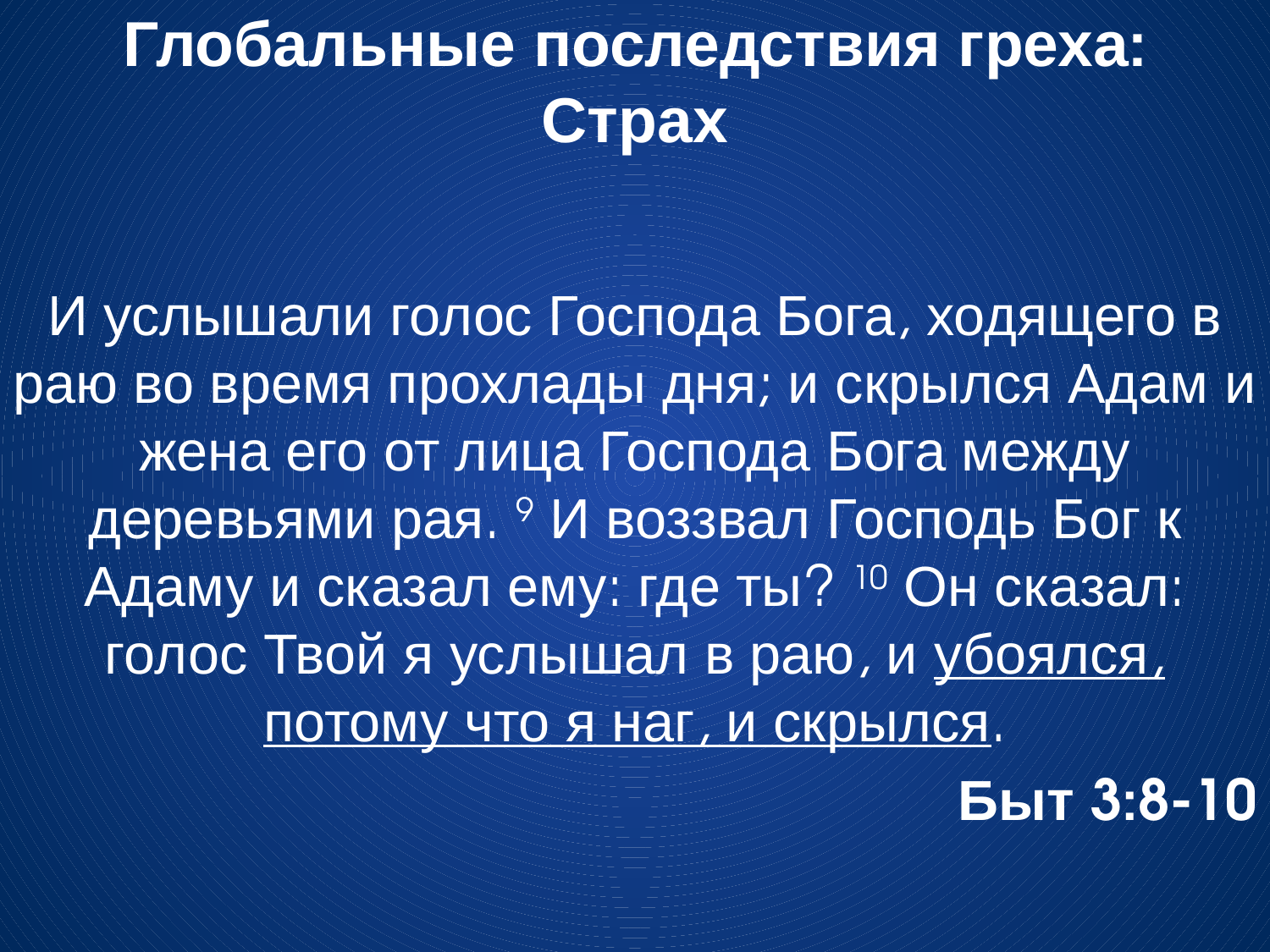

# Глобальные последствия греха: Страх
И услышали голос Господа Бога, ходящего в раю во время прохлады дня; и скрылся Адам и жена его от лица Господа Бога между деревьями рая. 9 И воззвал Господь Бог к Адаму и сказал ему: где ты? 10 Он сказал: голос Твой я услышал в раю, и убоялся, потому что я наг, и скрылся.
Быт 3:8-10